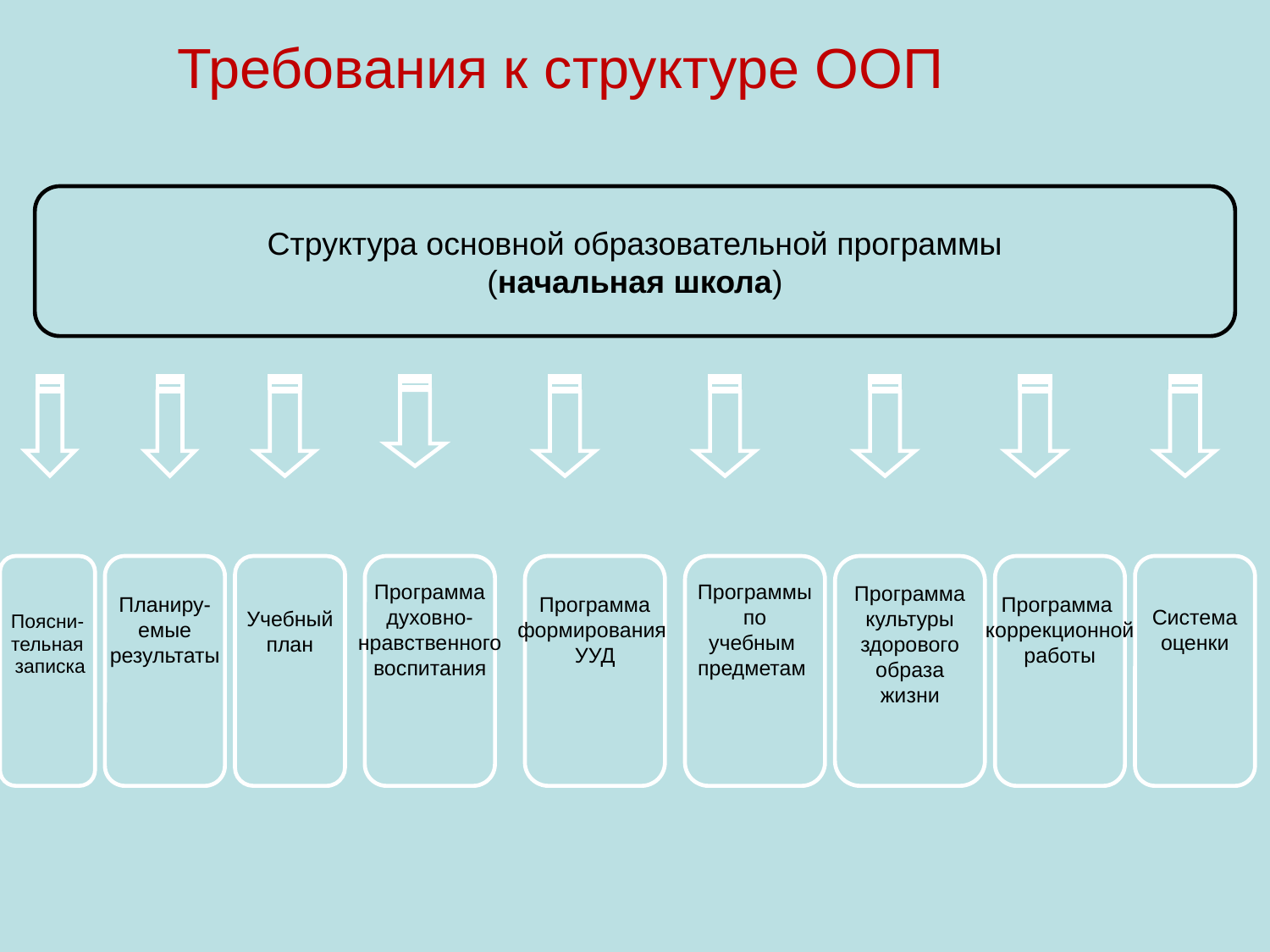

Требования к структуре ООП
Структура основной образовательной программы
(начальная школа)

Поясни-
тельная
 записка

Планиру-
емые
результаты

Учебный
план

Программа
духовно-
нравственного
воспитания

Программа
формирования
УУД

Программы
по
учебным
предметам

Программа
культуры
здорового
образа
жизни

Программа
коррекционной
работы

Система
оценки